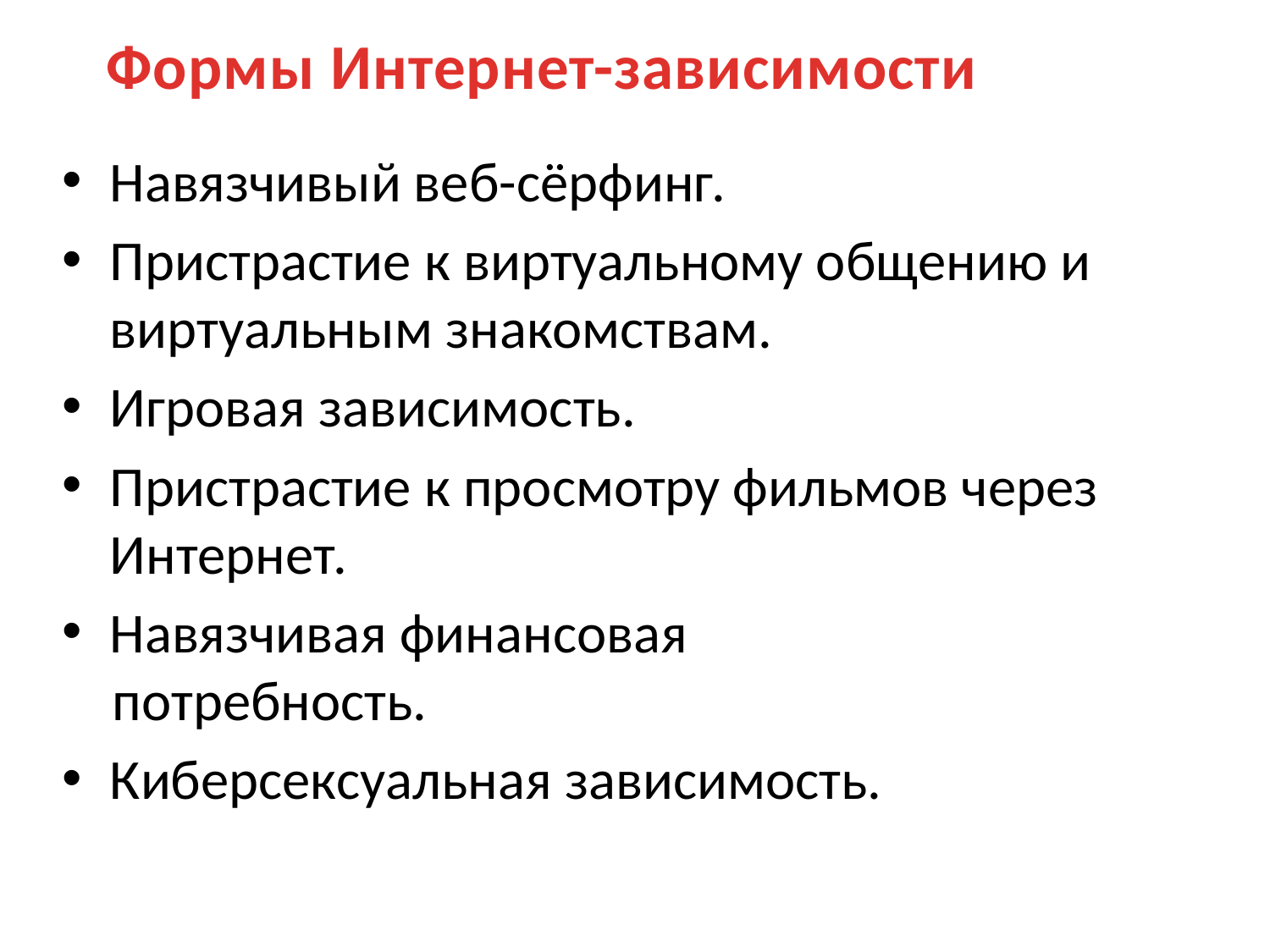

Формы Интернет-зависимости
Навязчивый веб-сёрфинг.
Пристрастие к виртуальному общению и виртуальным знакомствам.
Игровая зависимость.
Пристрастие к просмотру фильмов через Интернет.
Навязчивая финансовая
потребность.
Киберсексуальная зависимость.